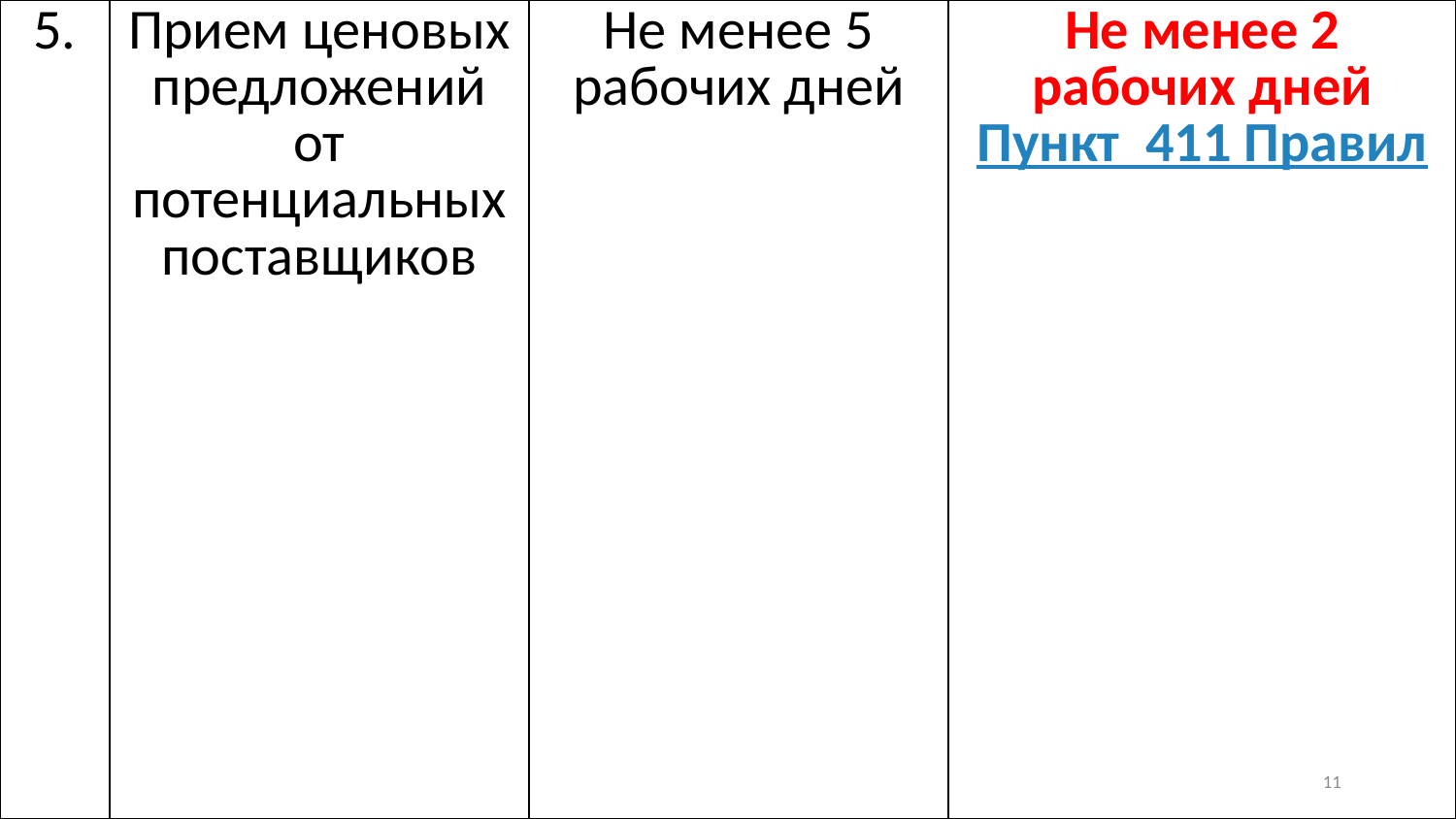

| 5. | Прием ценовых предложений от потенциальных поставщиков | Не менее 5 рабочих дней | Не менее 2 рабочих дней Пункт 411 Правил |
| --- | --- | --- | --- |
11